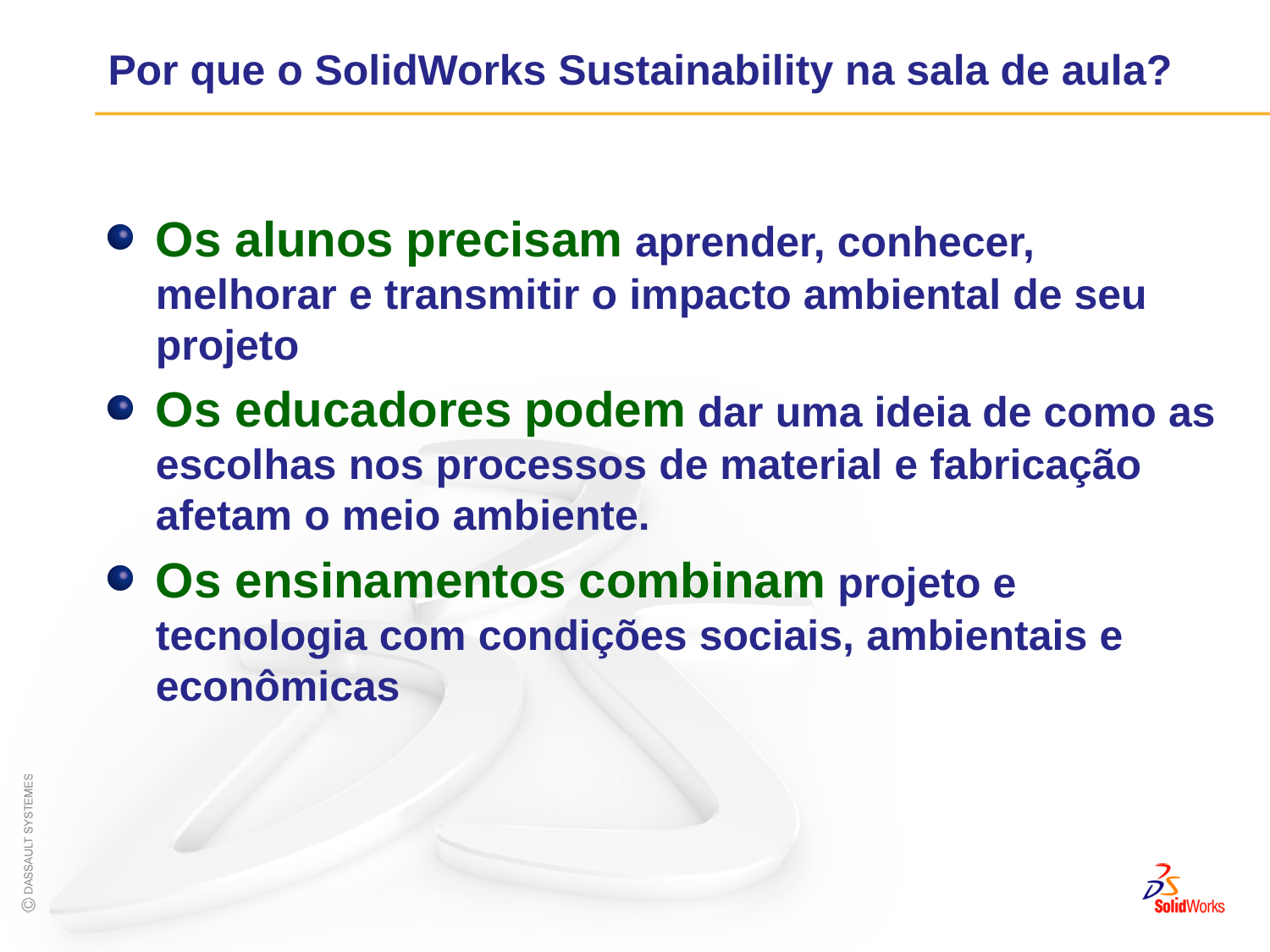

# Por que o SolidWorks Sustainability na sala de aula?
Os alunos precisam aprender, conhecer, melhorar e transmitir o impacto ambiental de seu projeto
Os educadores podem dar uma ideia de como as escolhas nos processos de material e fabricação afetam o meio ambiente.
Os ensinamentos combinam projeto e tecnologia com condições sociais, ambientais e econômicas